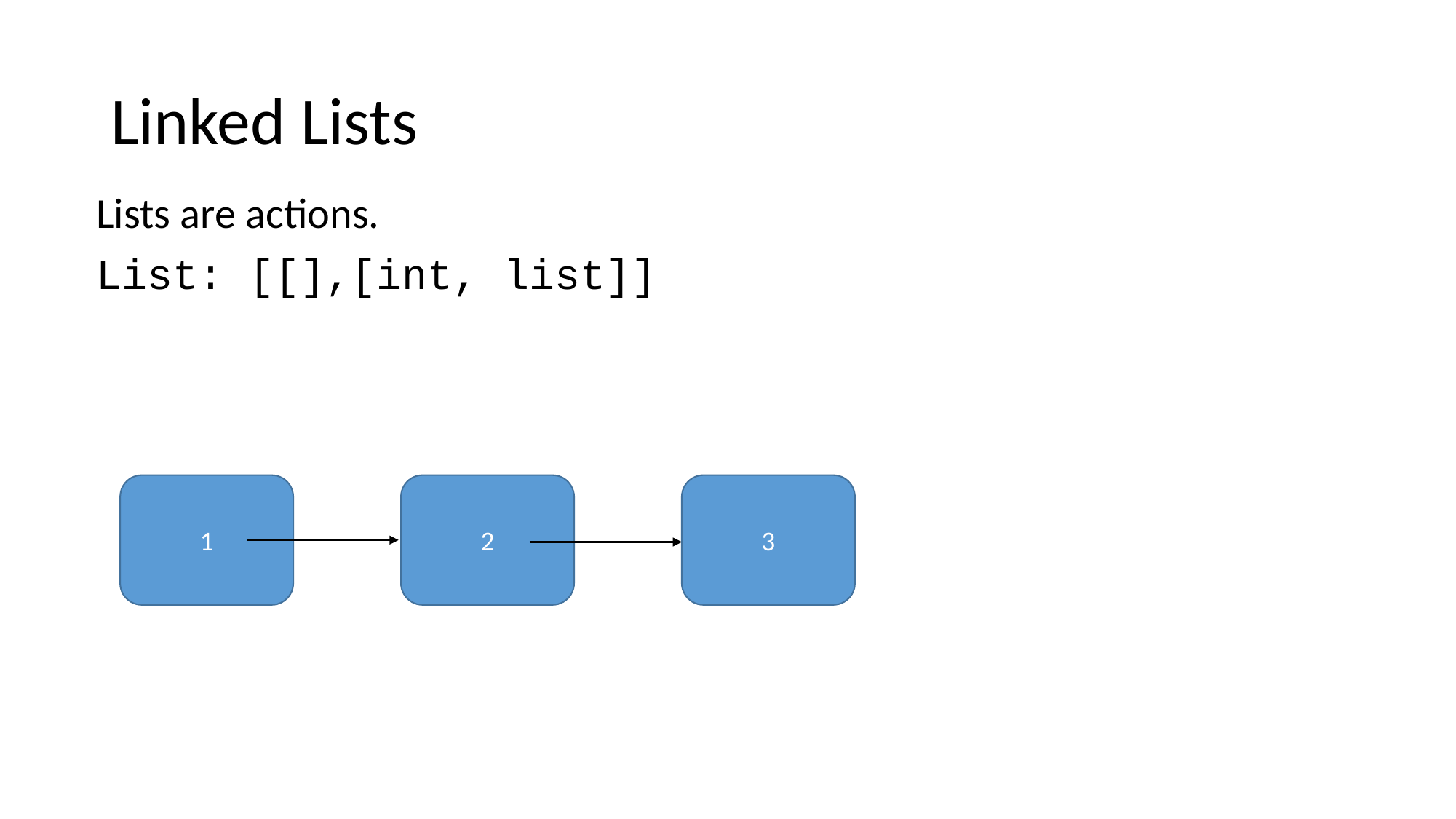

# Linked Lists
Lists are actions.
List: [[],[int, list]]

1
2
3